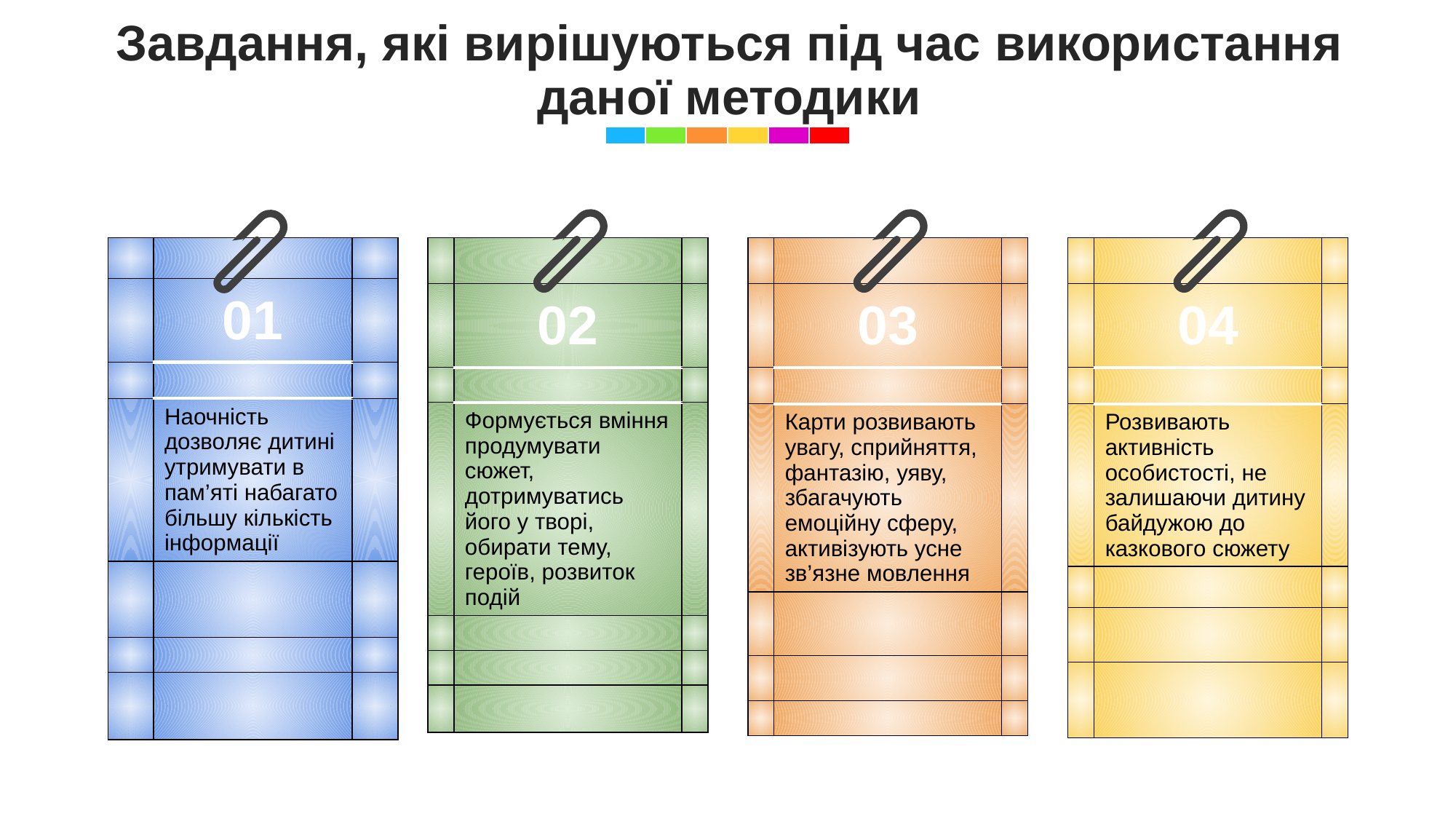

Завдання, які вирішуються під час використання даної методики

|  |  |  |
| --- | --- | --- |
|  | 01 |  |
|  |  |  |
|  | Наочність дозволяє дитині утримувати в пам’яті набагато більшу кількість інформації |  |
|  |  |  |
|  |  |  |
|  |  |  |
|  |  |  |
| --- | --- | --- |
|  | 02 |  |
|  |  |  |
|  | Формується вміння продумувати сюжет, дотримуватись його у творі, обирати тему, героїв, розвиток подій |  |
|  |  |  |
|  |  |  |
|  |  |  |
|  |  |  |
| --- | --- | --- |
|  | 03 |  |
|  |  |  |
|  | Карти розвивають увагу, сприйняття, фантазію, уяву, збагачують емоційну сферу, активізують усне зв’язне мовлення |  |
|  |  |  |
|  |  |  |
|  |  |  |
|  |  |  |
| --- | --- | --- |
|  | 04 |  |
|  |  |  |
|  | Розвивають активність особистості, не залишаючи дитину байдужою до казкового сюжету |  |
|  |  |  |
|  |  |  |
|  |  |  |